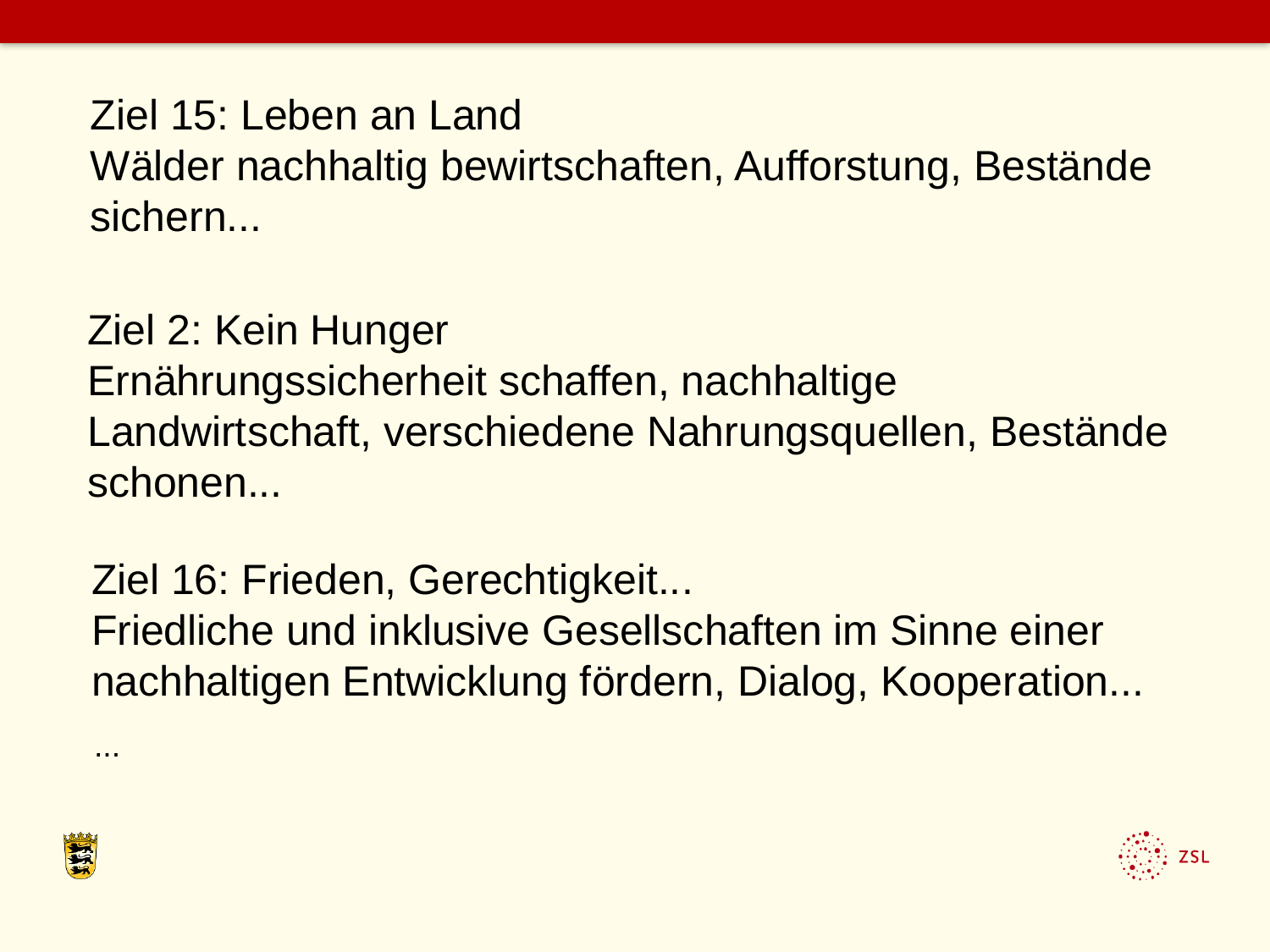

Ziel 15: Leben an Land
Wälder nachhaltig bewirtschaften, Aufforstung, Bestände sichern...
Ziel 2: Kein Hunger
Ernährungssicherheit schaffen, nachhaltige Landwirtschaft, verschiedene Nahrungsquellen, Bestände schonen...
Ziel 16: Frieden, Gerechtigkeit...
Friedliche und inklusive Gesellschaften im Sinne einer nachhaltigen Entwicklung fördern, Dialog, Kooperation...
...